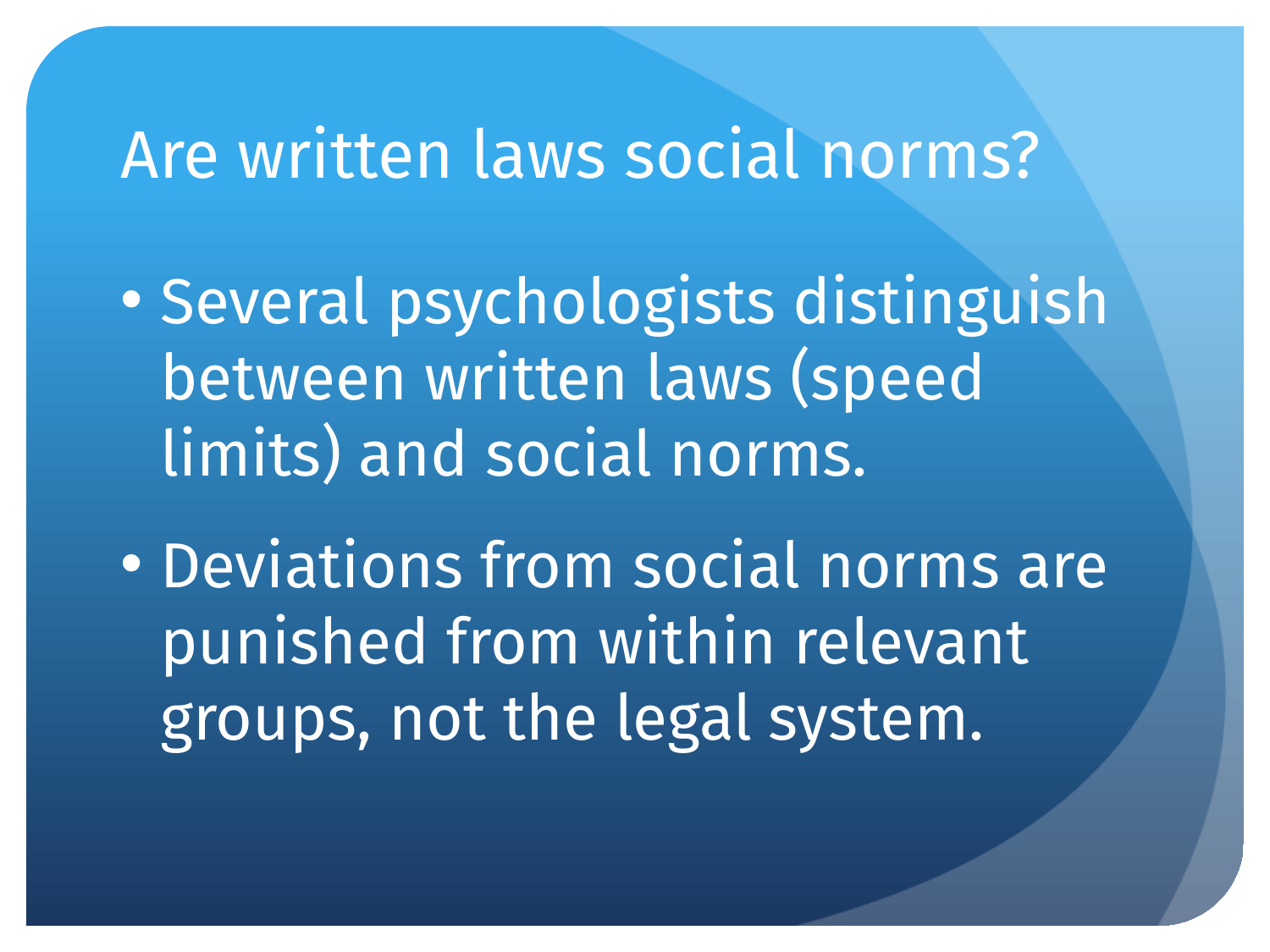

# Are written laws social norms?
Several psychologists distinguish between written laws (speed limits) and social norms.
Deviations from social norms are punished from within relevant groups, not the legal system.